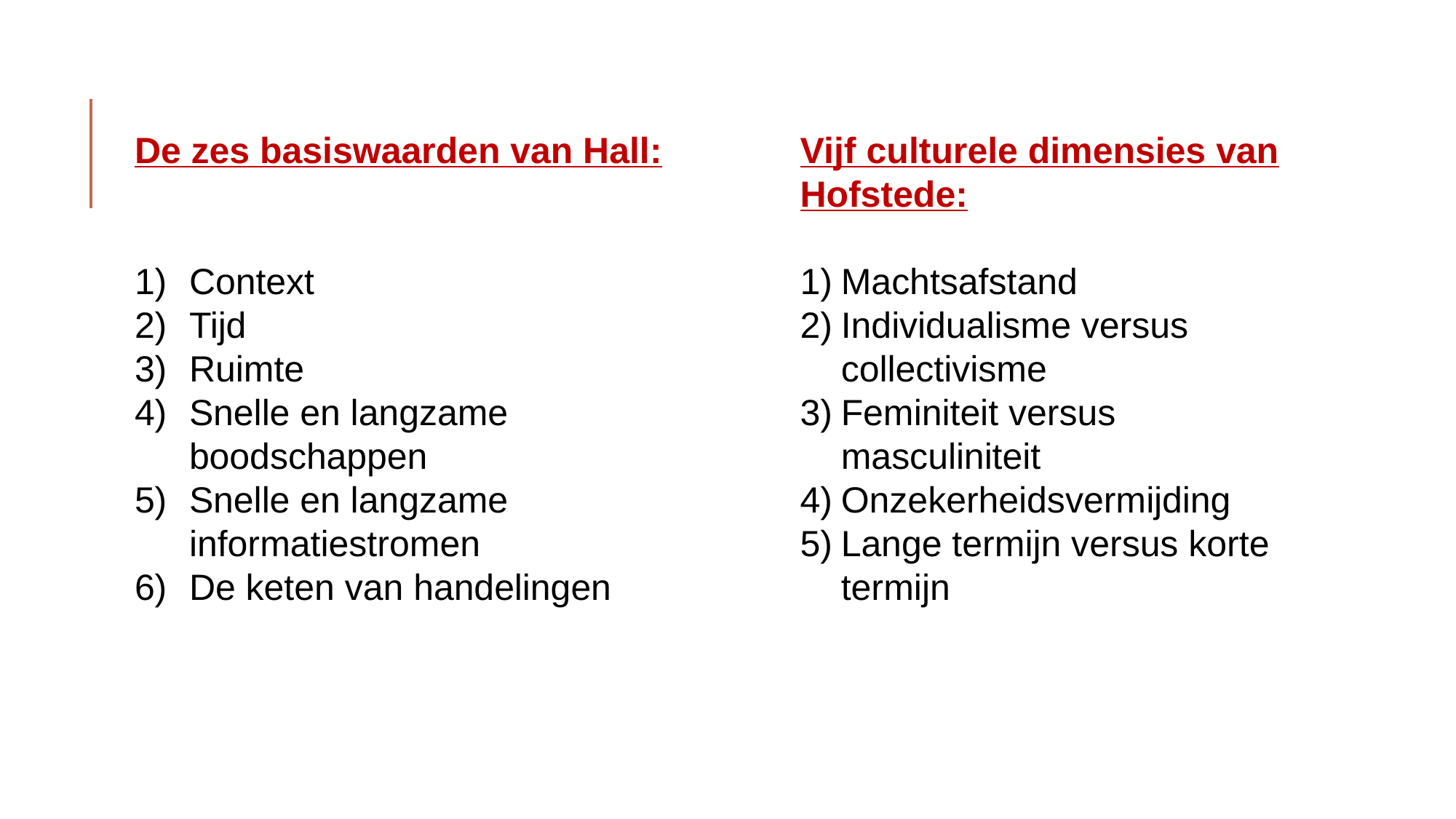

De zes basiswaarden van Hall:

Context
Tijd
Ruimte
Snelle en langzame boodschappen
Snelle en langzame informatiestromen
De keten van handelingen
Vijf culturele dimensies van Hofstede:

Machtsafstand
Individualisme versus collectivisme
Feminiteit versus masculiniteit
Onzekerheidsvermijding
Lange termijn versus korte termijn